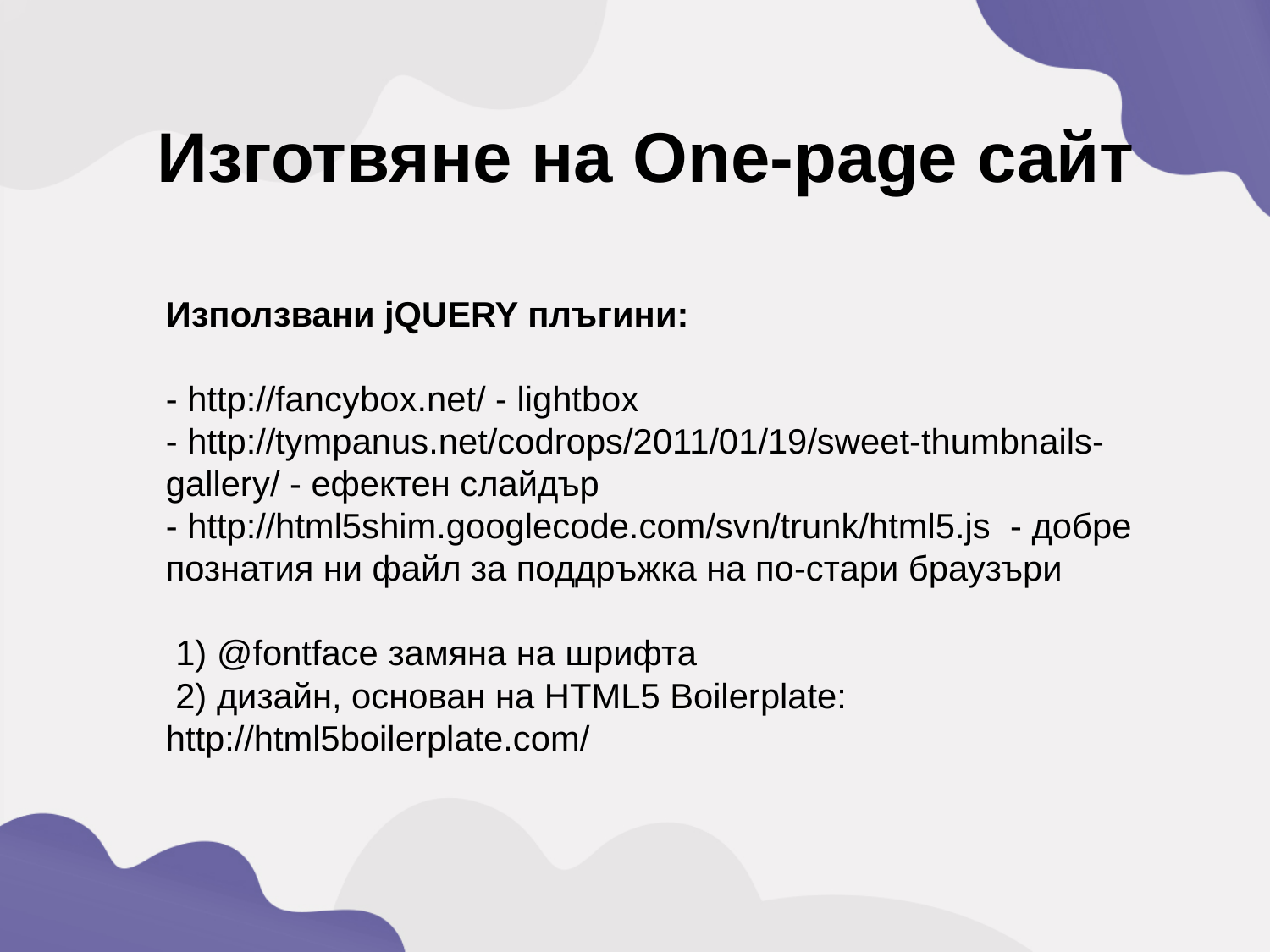

Изготвяне на One-page сайт
	Използвани jQUERY плъгини:

	- http://fancybox.net/ - lightbox
	- http://tympanus.net/codrops/2011/01/19/sweet-thumbnails-gallery/ - ефектен слайдър
- http://html5shim.googlecode.com/svn/trunk/html5.js  - добре познатия ни файл за поддръжка на по-стари браузъри

	 1) @fontface замяна на шрифта
	 2) дизайн, основан на HTML5 Boilerplate: http://html5boilerplate.com/